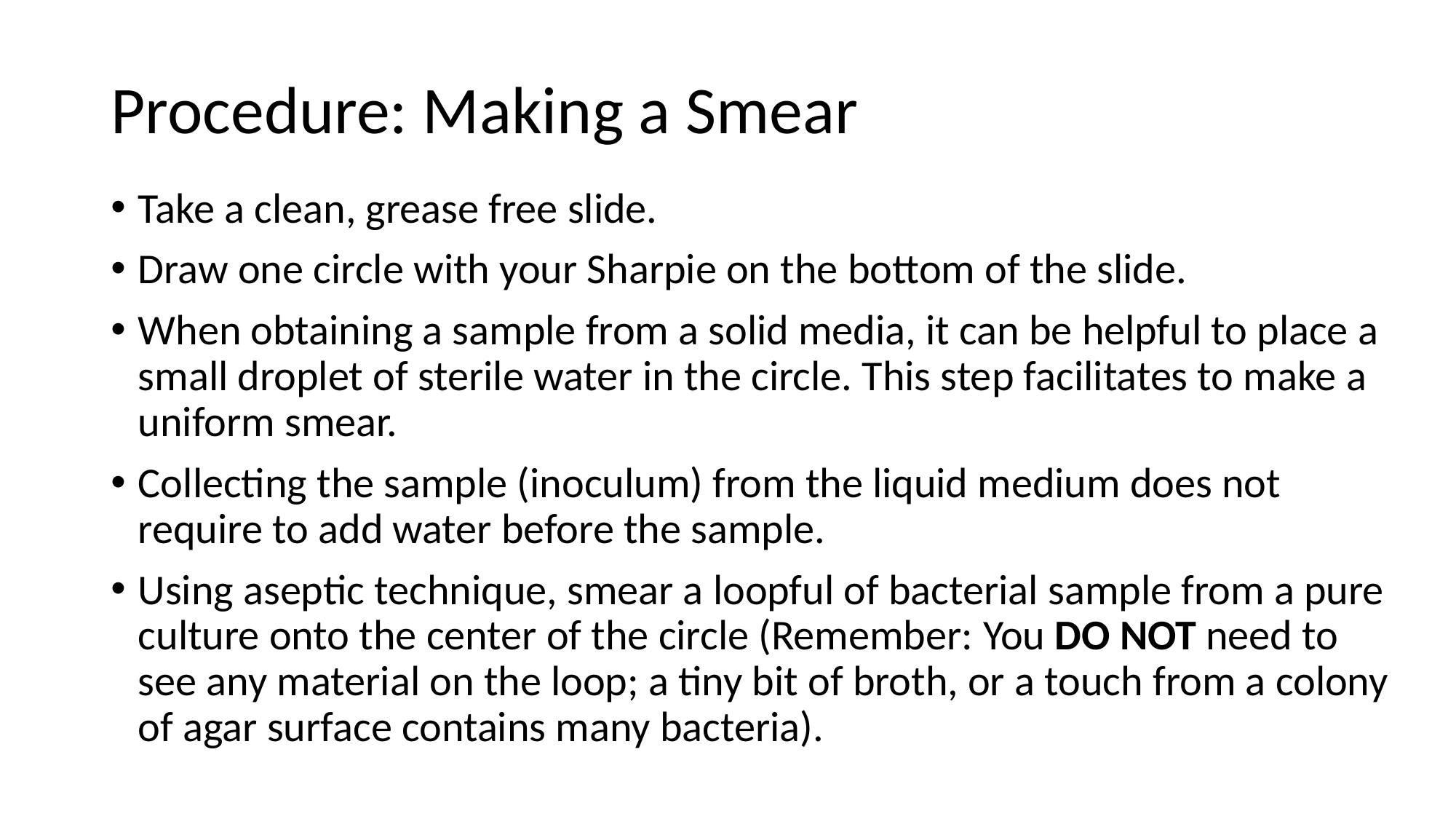

# Procedure: Making a Smear
Take a clean, grease free slide.
Draw one circle with your Sharpie on the bottom of the slide.
When obtaining a sample from a solid media, it can be helpful to place a small droplet of sterile water in the circle. This step facilitates to make a uniform smear.
Collecting the sample (inoculum) from the liquid medium does not require to add water before the sample.
Using aseptic technique, smear a loopful of bacterial sample from a pure culture onto the center of the circle (Remember: You DO NOT need to see any material on the loop; a tiny bit of broth, or a touch from a colony of agar surface contains many bacteria).